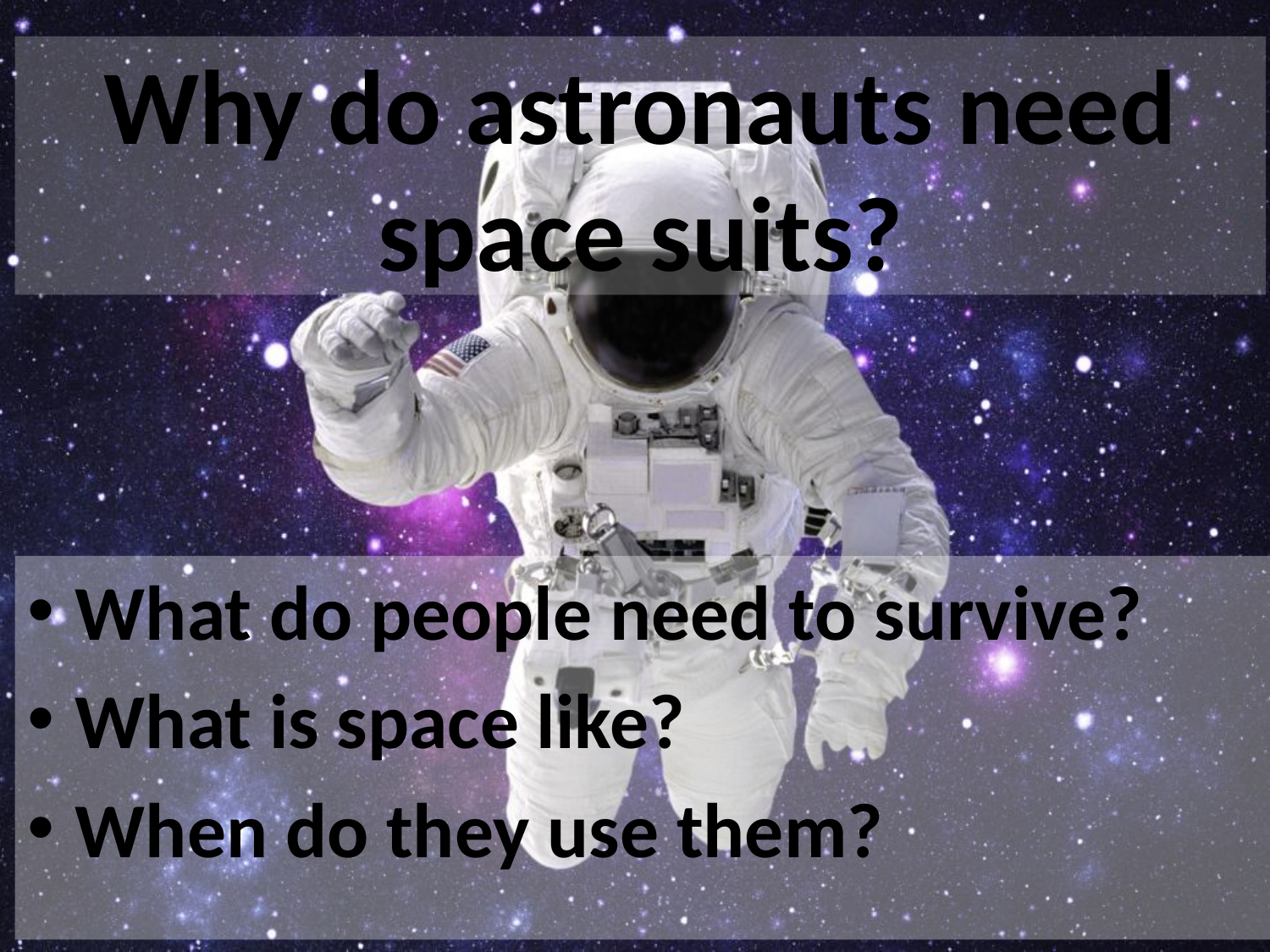

# Why do astronauts need space suits?
What do people need to survive?
What is space like?
When do they use them?